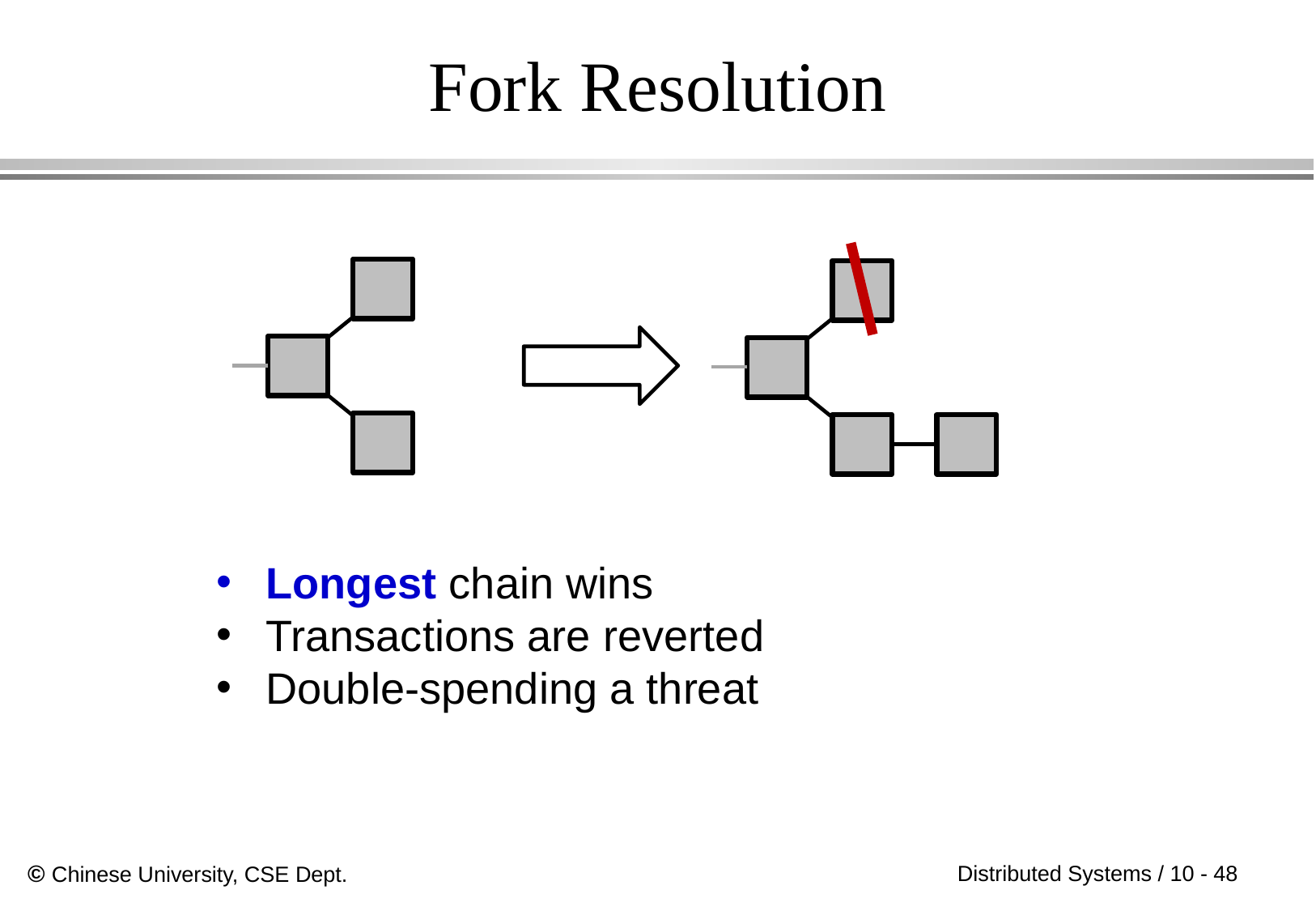

# Fork Resolution

Longest chain wins
Transactions are reverted
Double-spending a threat